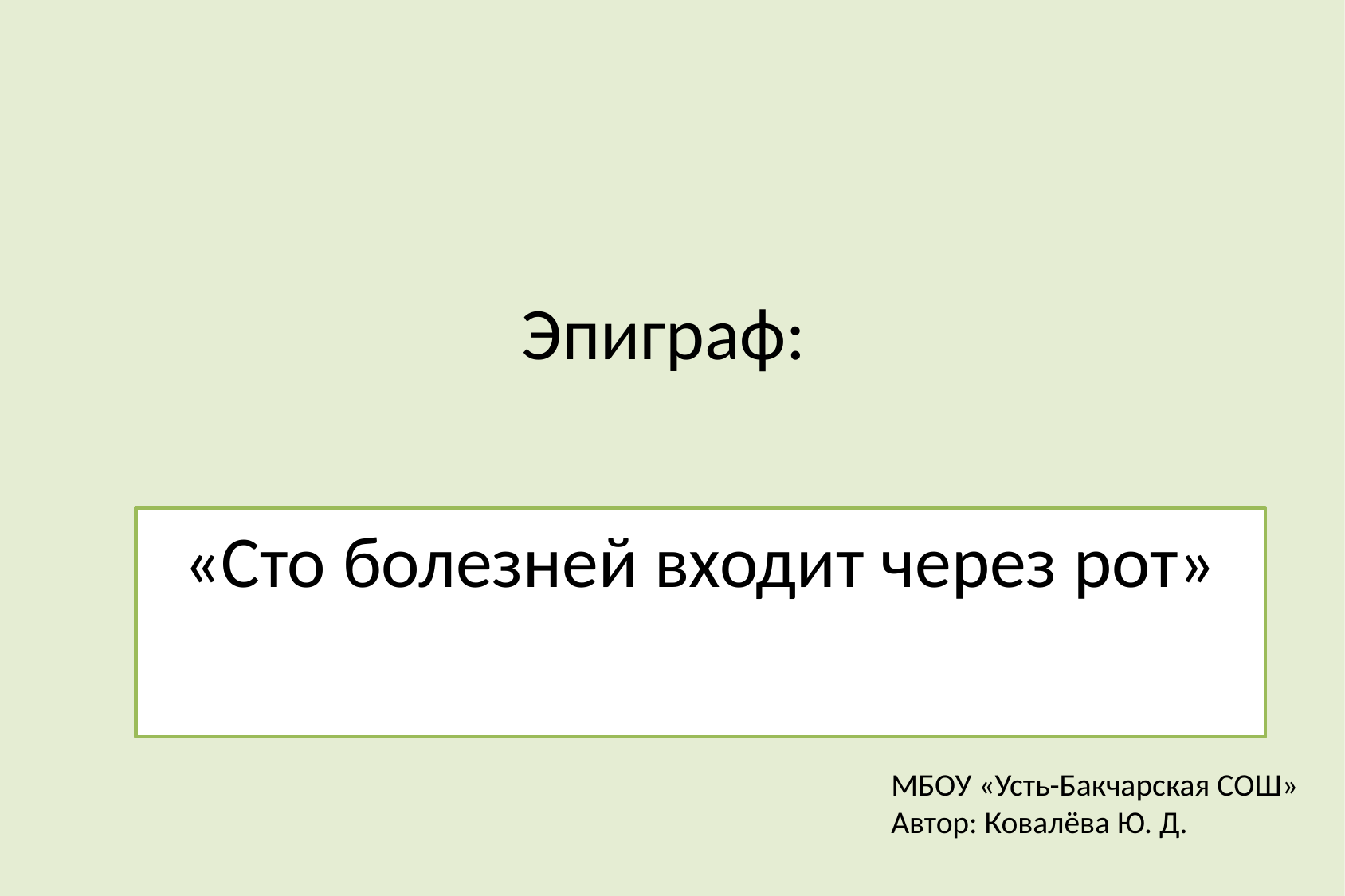

# Эпиграф:
«Сто болезней входит через рот»
МБОУ «Усть-Бакчарская СОШ»
Автор: Ковалёва Ю. Д.